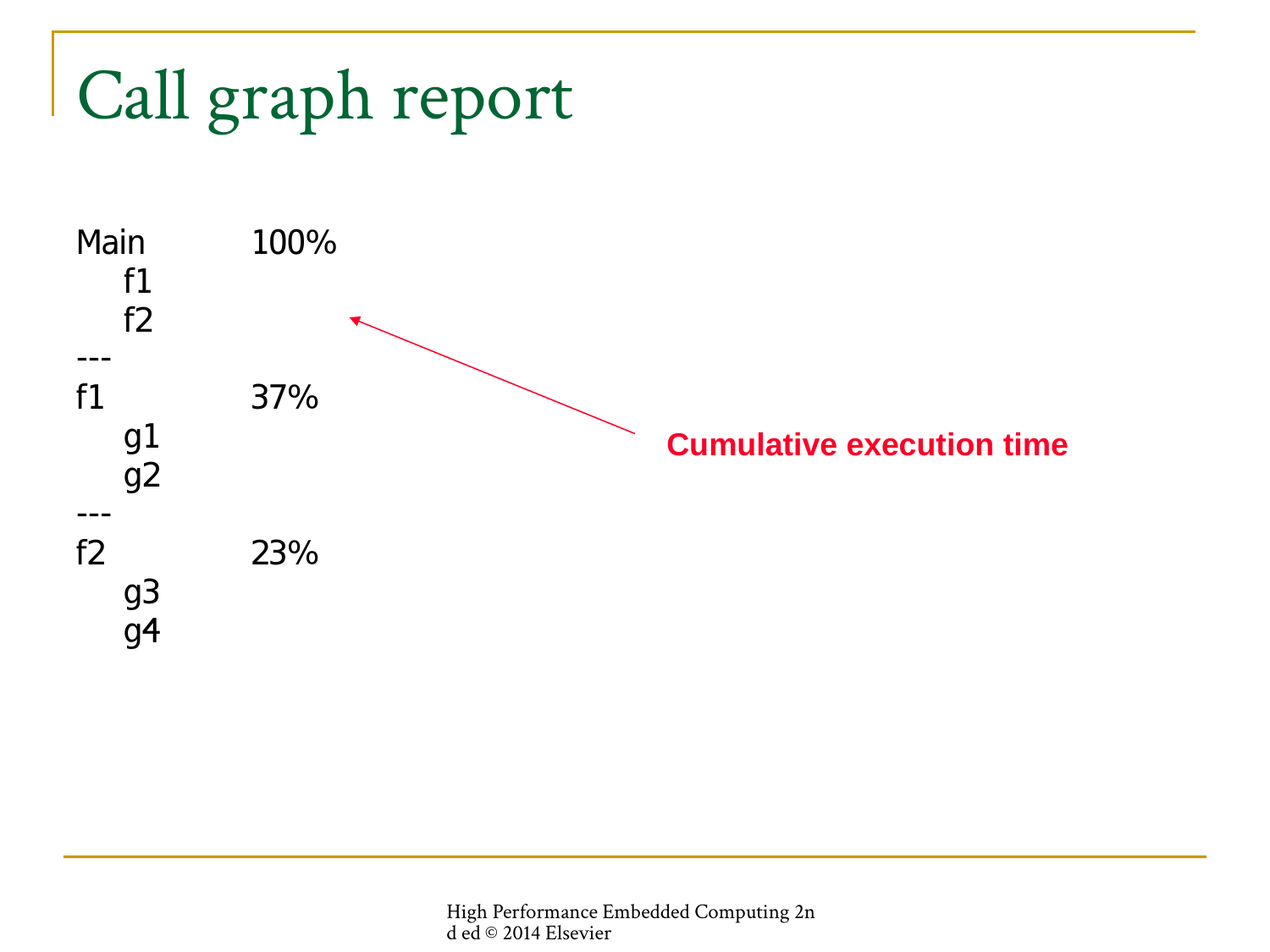

# Call graph report
Main	100%
	f1
	f2
---
f1		37%
	g1
	g2
---
f2		23%
	g3
	g4

Cumulative execution time
High Performance Embedded Computing 2nd ed © 2014 Elsevier